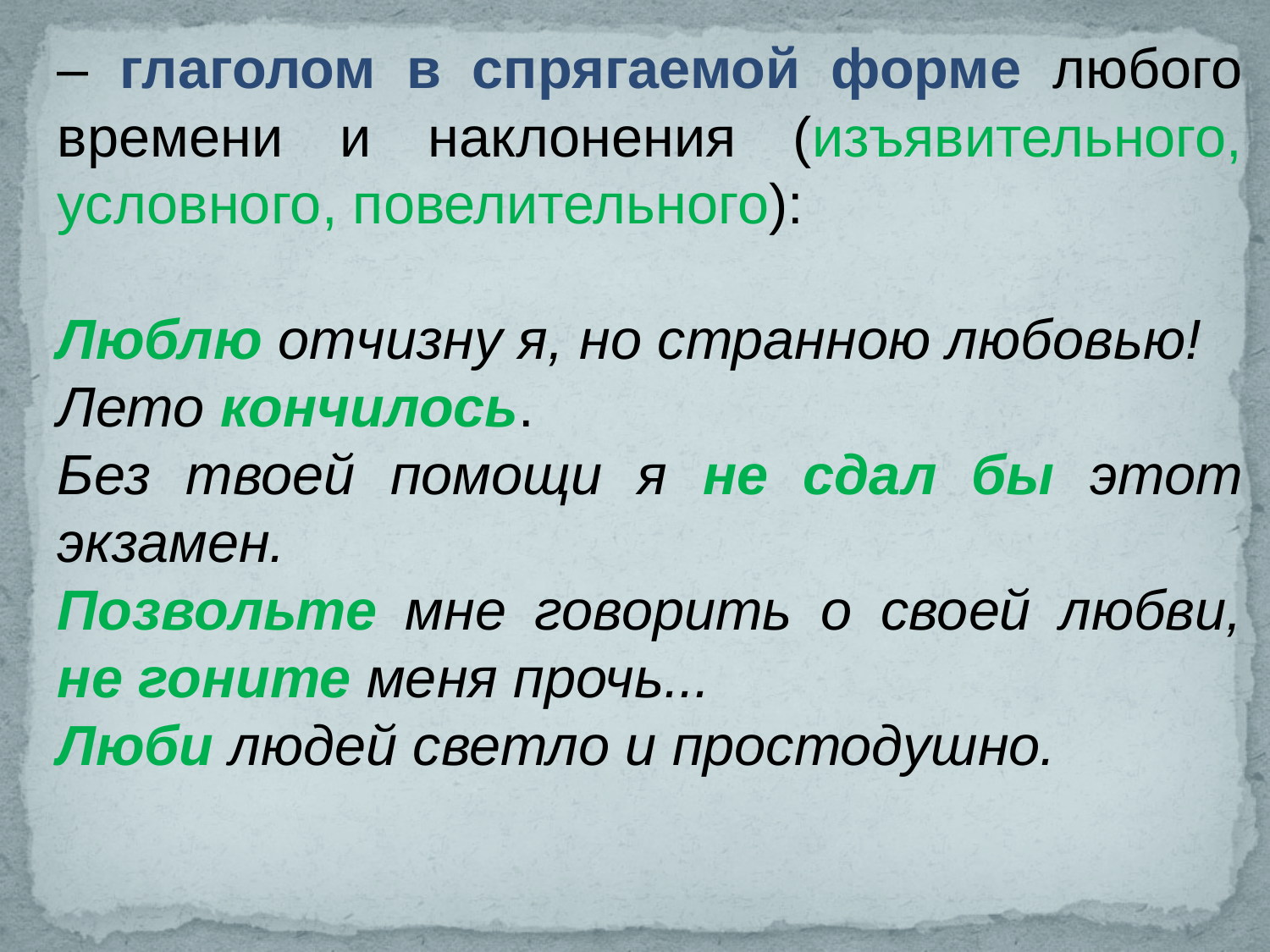

– глаголом в спрягаемой форме любого времени и наклонения (изъявительного, условного, повелительного):

Люблю отчизну я, но странною любовью!
Лето кончилось.
Без твоей помощи я не сдал бы этот экзамен.
Позвольте мне говорить о своей любви, не гоните меня прочь...
Люби людей светло и простодушно.